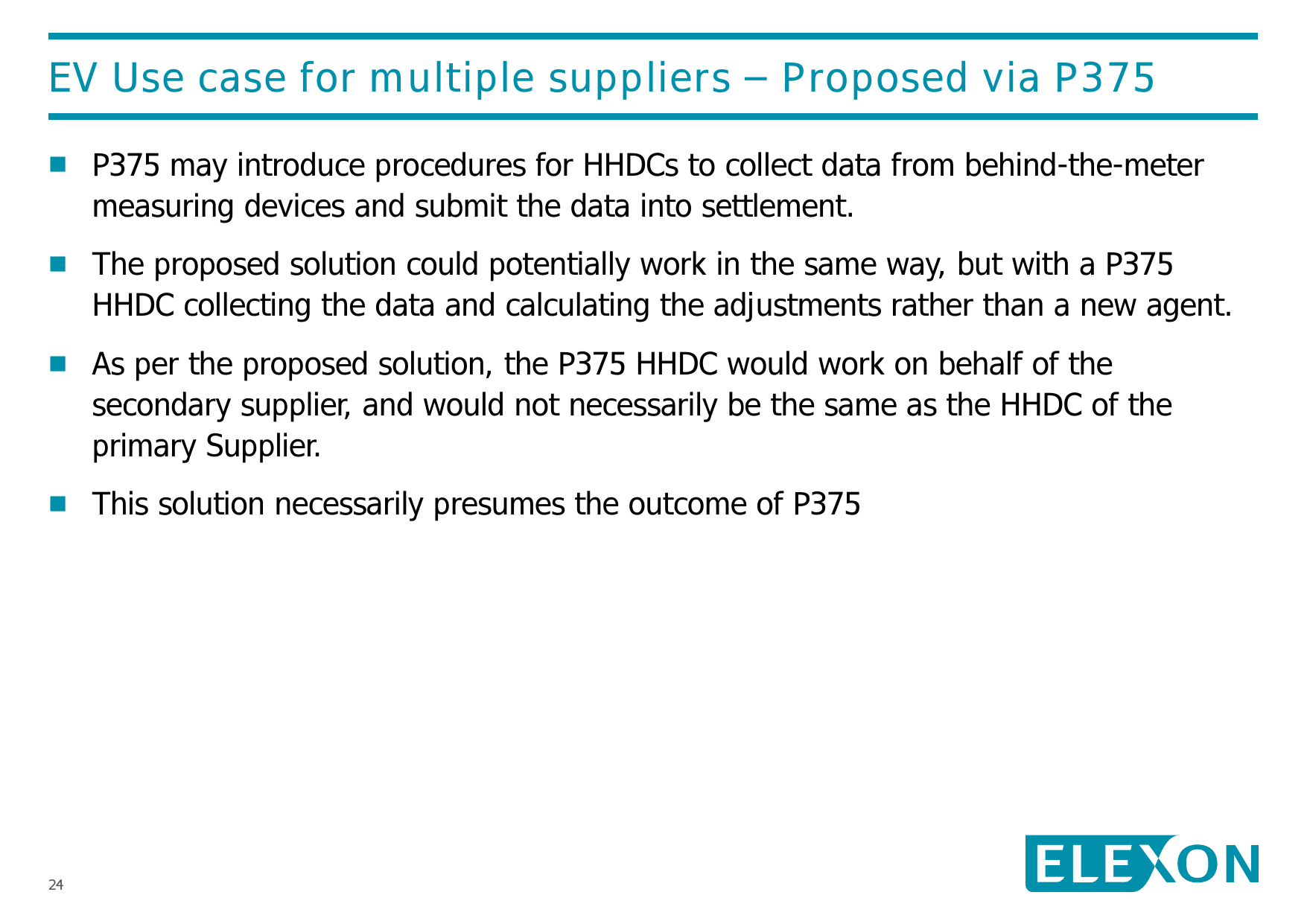

# EV Use case for multiple suppliers – Proposed via P375
P375 may introduce procedures for HHDCs to collect data from behind-the-meter measuring devices and submit the data into settlement.
The proposed solution could potentially work in the same way, but with a P375 HHDC collecting the data and calculating the adjustments rather than a new agent.
As per the proposed solution, the P375 HHDC would work on behalf of the secondary supplier, and would not necessarily be the same as the HHDC of the primary Supplier.
This solution necessarily presumes the outcome of P375
24